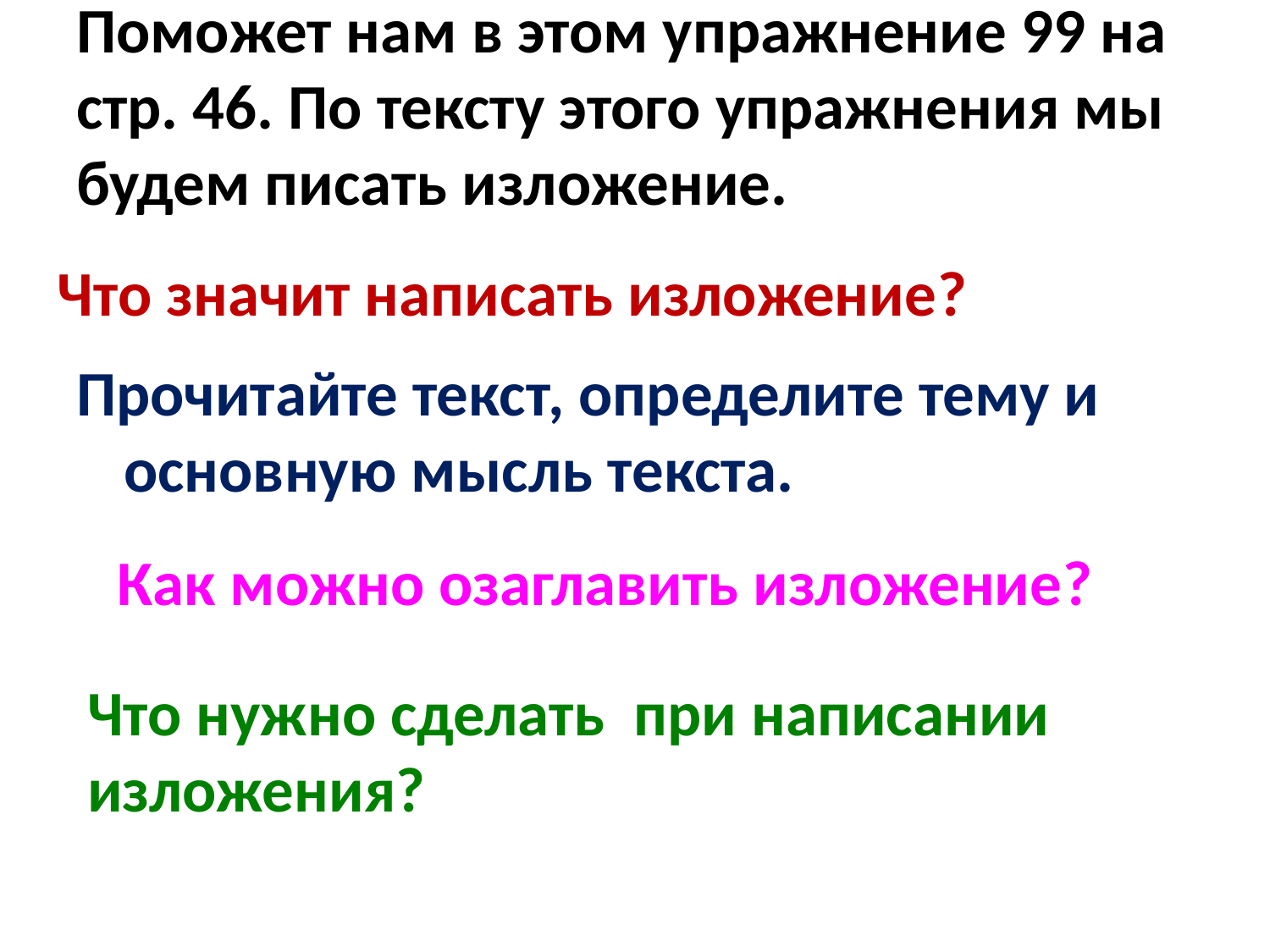

# Поможет нам в этом упражнение 99 на стр. 46. По тексту этого упражнения мы будем писать изложение.
Что значит написать изложение?
Прочитайте текст, определите тему и основную мысль текста.

Как можно озаглавить изложение?
Что нужно сделать  при написании изложения?